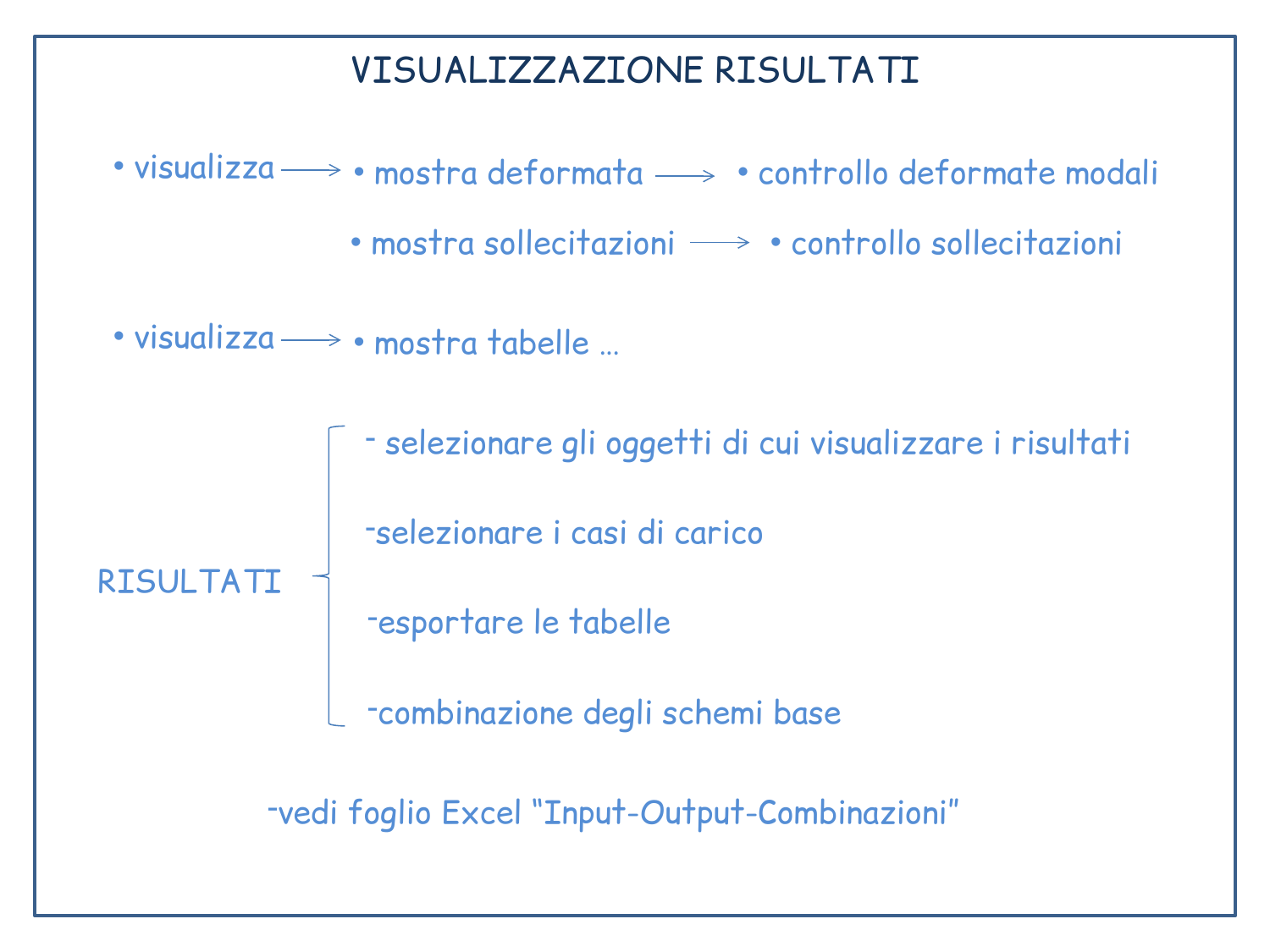

VISUALIZZAZIONE RISULTATI
 visualizza
 mostra deformata
 controllo deformate modali
 mostra sollecitazioni
 controllo sollecitazioni
 visualizza
 mostra tabelle …
 selezionare gli oggetti di cui visualizzare i risultati

selezionare i casi di carico
RISULTATI
esportare le tabelle
combinazione degli schemi base
vedi foglio Excel “Input-Output-Combinazioni”